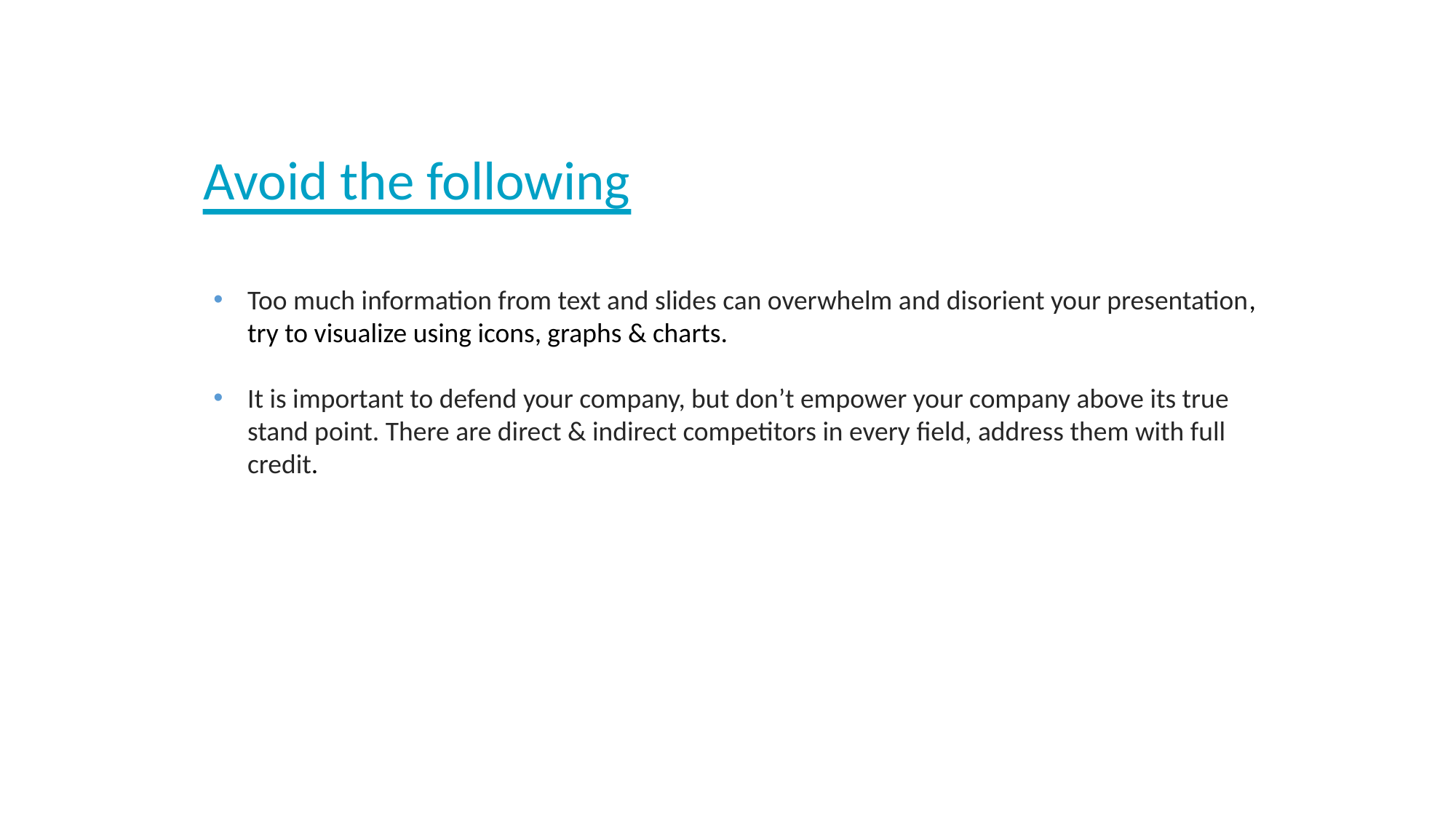

Avoid the following

Too much information from text and slides can overwhelm and disorient your presentation, try to visualize using icons, graphs & charts.

It is important to defend your company, but don’t empower your company above its true stand point. There are direct & indirect competitors in every field, address them with full credit.